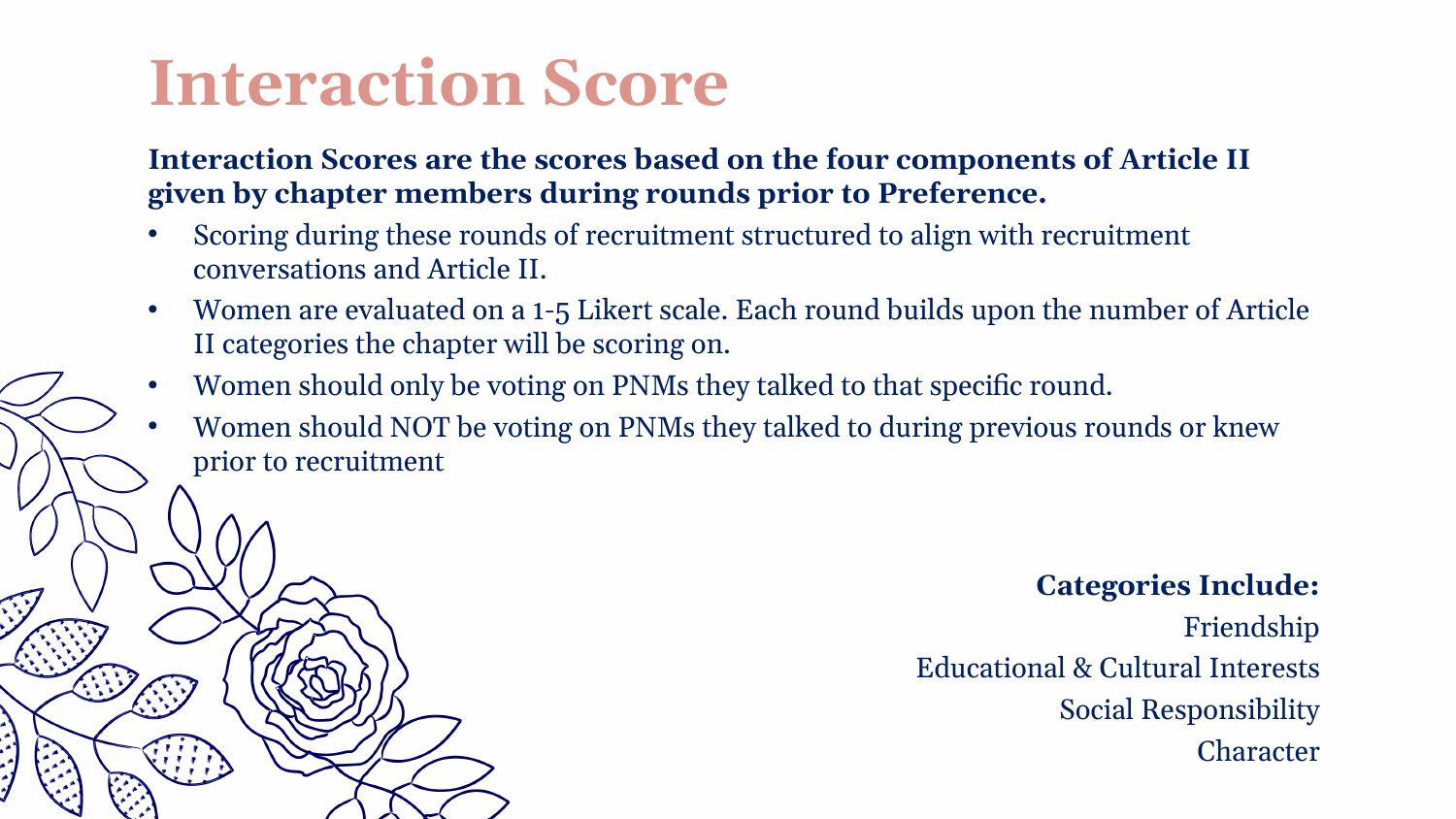

Interaction Score
Interaction Scores are the scores based on the four components of Article II given by chapter members during rounds prior to Preference.
Scoring during these rounds of recruitment structured to align with recruitment conversations and Article II.
Women are evaluated on a 1-5 Likert scale. Each round builds upon the number of Article II categories the chapter will be scoring on.
Women should only be voting on PNMs they talked to that specific round.
Women should NOT be voting on PNMs they talked to during previous rounds or knew prior to recruitment

Categories Include:
Friendship
Educational & Cultural Interests
Social Responsibility
Character